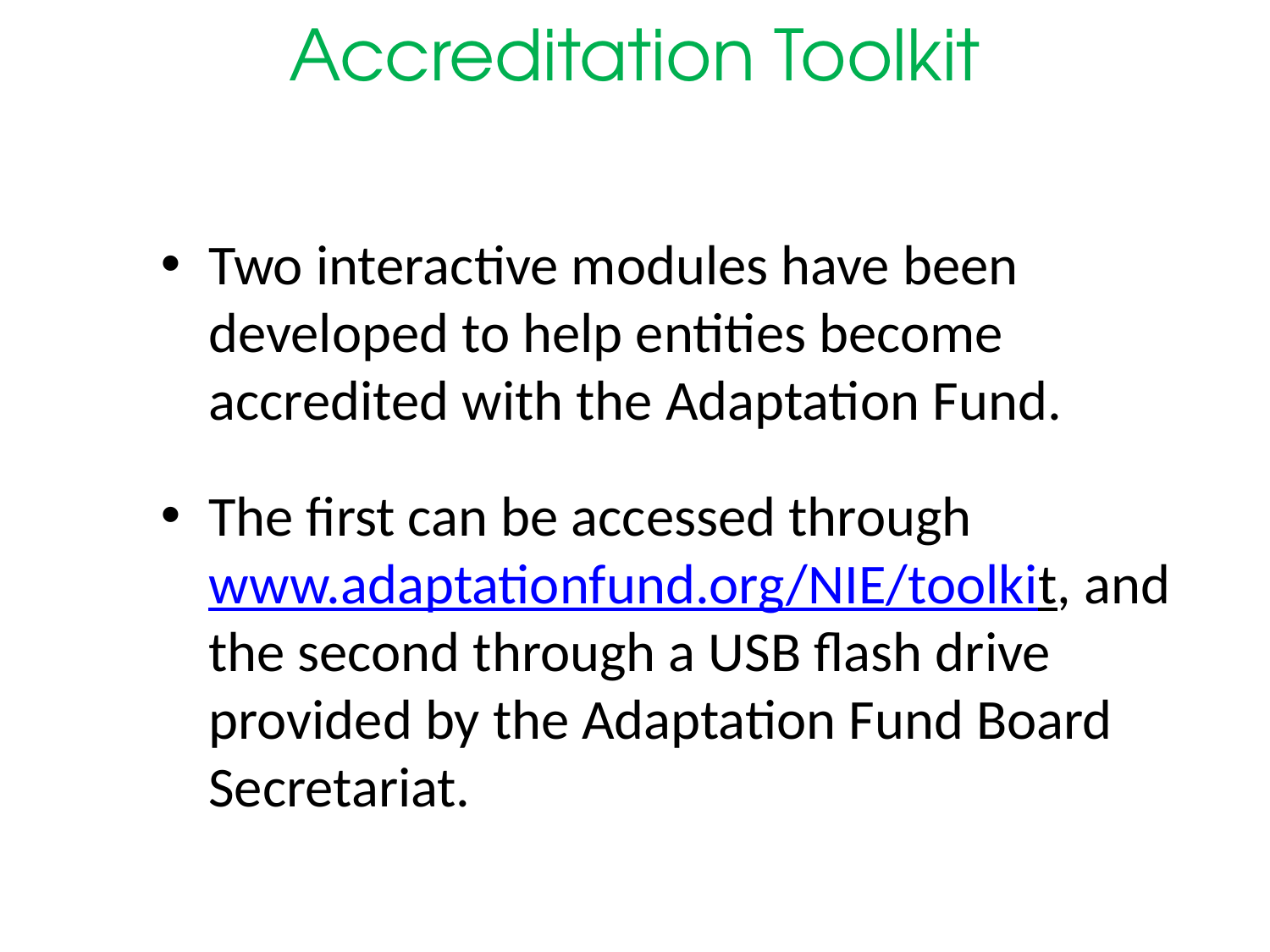

# Accreditation Toolkit
Two interactive modules have been developed to help entities become accredited with the Adaptation Fund.

The first can be accessed through www.adaptationfund.org/NIE/toolkit, and the second through a USB flash drive provided by the Adaptation Fund Board Secretariat.